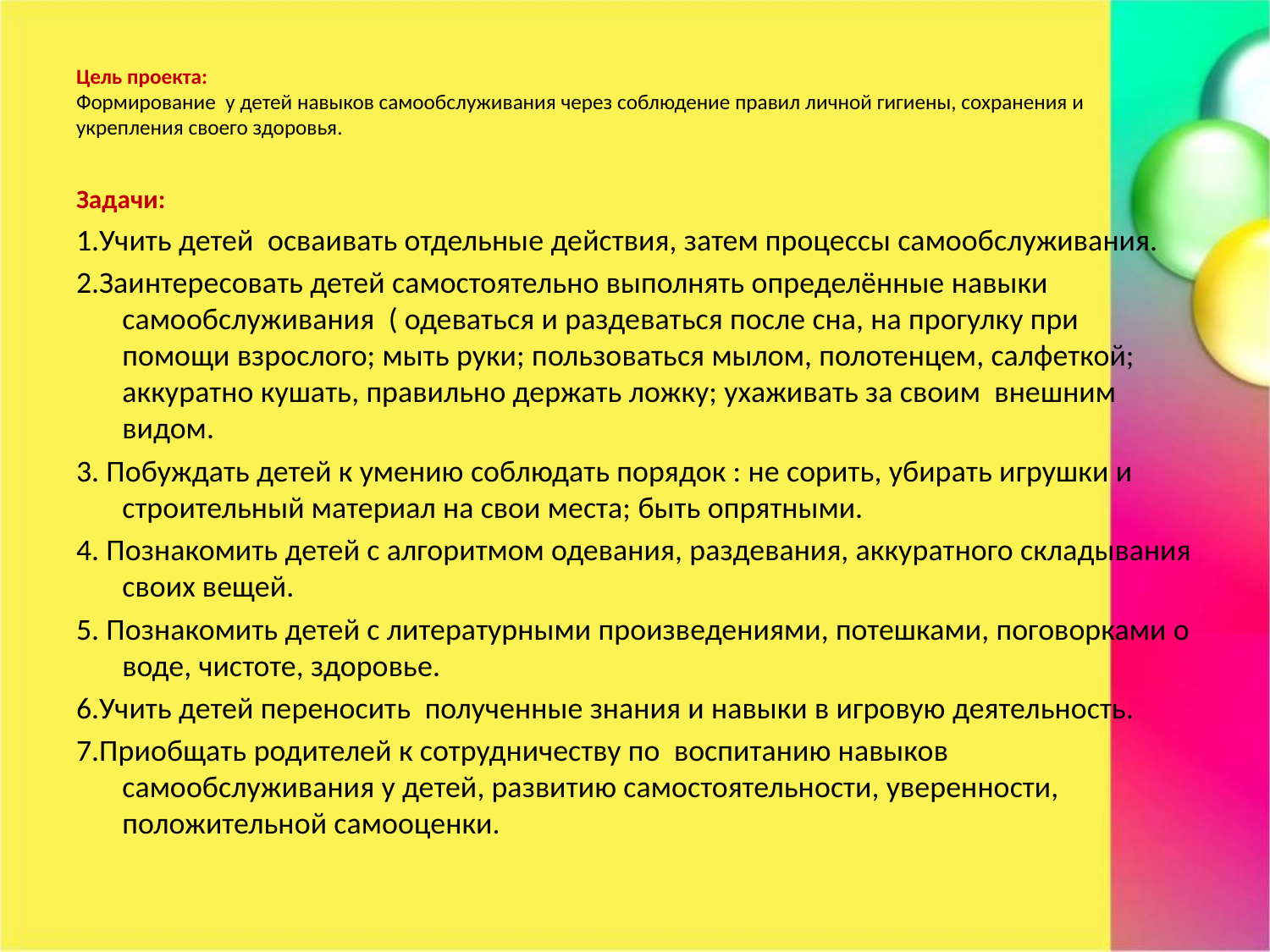

# Цель проекта: Формирование  у детей навыков самообслуживания через соблюдение правил личной гигиены, сохранения и укрепления своего здоровья.
Задачи:
1.Учить детей  осваивать отдельные действия, затем процессы самообслуживания.
2.Заинтересовать детей самостоятельно выполнять определённые навыки самообслуживания  ( одеваться и раздеваться после сна, на прогулку при помощи взрослого; мыть руки; пользоваться мылом, полотенцем, салфеткой; аккуратно кушать, правильно держать ложку; ухаживать за своим  внешним видом.
3. Побуждать детей к умению соблюдать порядок : не сорить, убирать игрушки и строительный материал на свои места; быть опрятными.
4. Познакомить детей с алгоритмом одевания, раздевания, аккуратного складывания своих вещей.
5. Познакомить детей с литературными произведениями, потешками, поговорками о воде, чистоте, здоровье.
6.Учить детей переносить  полученные знания и навыки в игровую деятельность.
7.Приобщать родителей к сотрудничеству по  воспитанию навыков самообслуживания у детей, развитию самостоятельности, уверенности, положительной самооценки.